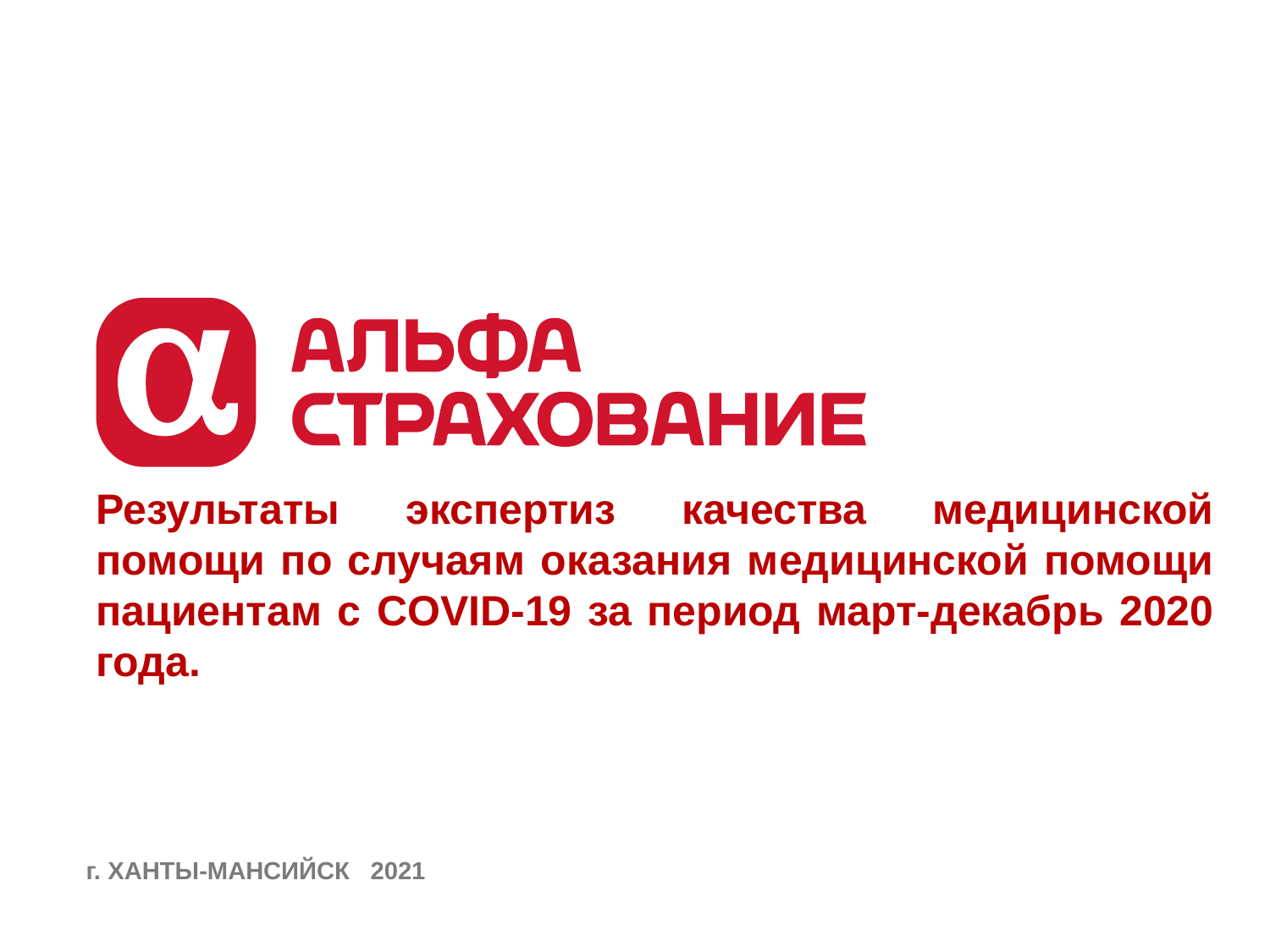

Результаты экспертиз качества медицинской помощи по случаям оказания медицинской помощи пациентам с COVID-19 за период март-декабрь 2020 года.
г. ХАНТЫ-МАНСИЙСК   2021